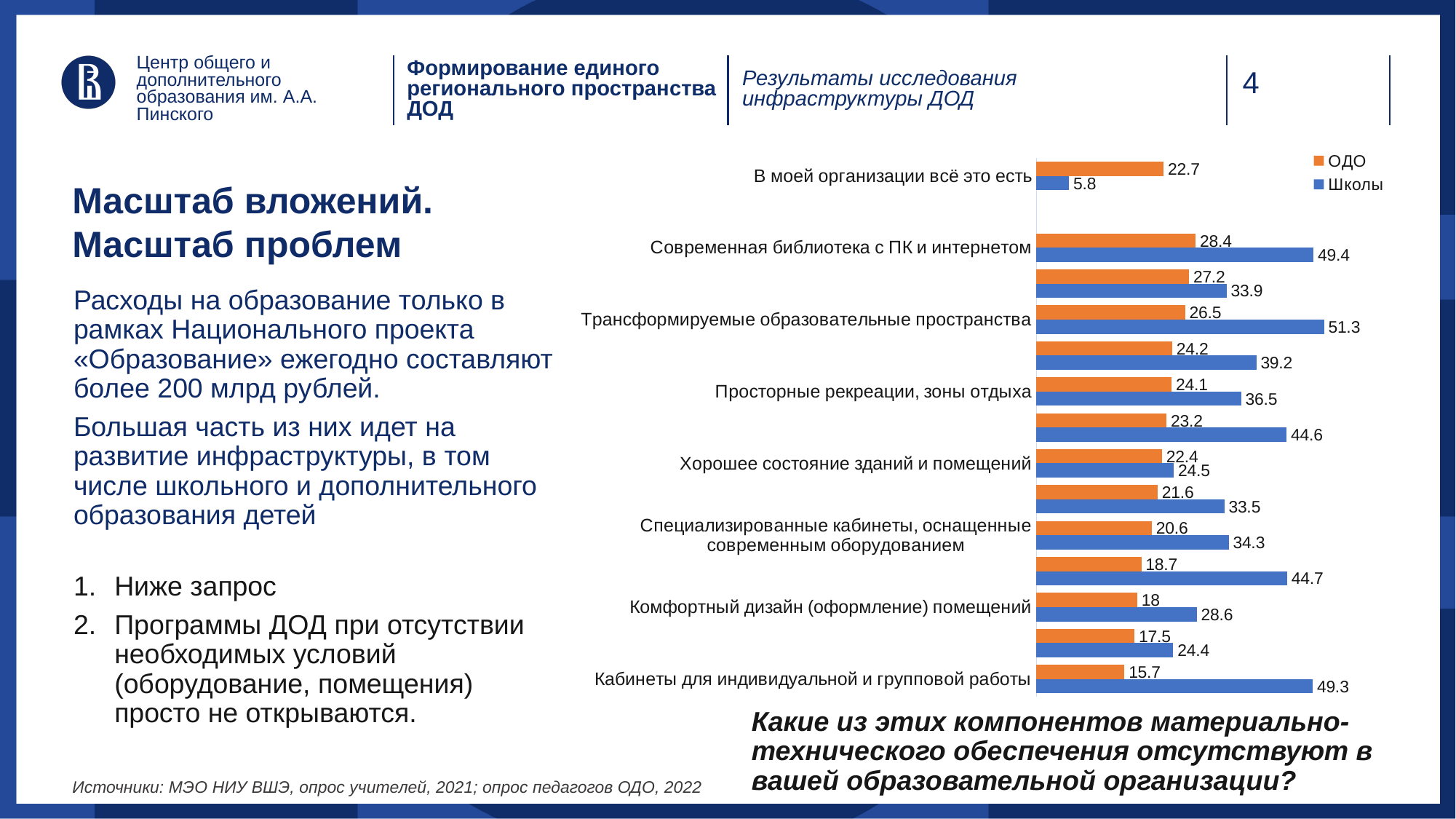

Центр общего и дополнительного образования им. А.А. Пинского
Формирование единого регионального пространства ДОД
Результаты исследования
инфраструктуры ДОД

### Chart

| Category | Школы | ОДО |
|---|---|---|
| Кабинеты для индивидуальной и групповой работы | 49.3 | 15.7 |
| Оборудованная территория | 24.4 | 17.5 |
| Комфортный дизайн (оформление) помещений | 28.6 | 18.0 |
| Цифровое оборудование и высокоскоростной интернет | 44.7 | 18.7 |
| Специализированные кабинеты, оснащенные современным оборудованием | 34.3 | 20.6 |
| Современная мебель | 33.5 | 21.6 |
| Хорошее состояние зданий и помещений | 24.5 | 22.4 |
| Актовый зал с современным оборудованием | 44.6 | 23.2 |
| Просторные рекреации, зоны отдыха | 36.5 | 24.1 |
| Оборудованные спортивные объекты | 39.2 | 24.2 |
| Трансформируемые образовательные пространства | 51.3 | 26.5 |
| Достаточное количество кабинетов | 33.9 | 27.2 |
| Современная библиотека с ПК и интернетом | 49.4 | 28.4 |
|  | None | None |
| В моей организации всё это есть | 5.8 | 22.7 |
Масштаб вложений.
Масштаб проблем
Расходы на образование только в рамках Национального проекта «Образование» ежегодно составляют более 200 млрд рублей.
Большая часть из них идет на развитие инфраструктуры, в том числе школьного и дополнительного образования детей
Ниже запрос
Программы ДОД при отсутствии необходимых условий (оборудование, помещения) просто не открываются.
Какие из этих компонентов материально-технического обеспечения отсутствуют в вашей образовательной организации?
Источники: МЭО НИУ ВШЭ, опрос учителей, 2021; опрос педагогов ОДО, 2022